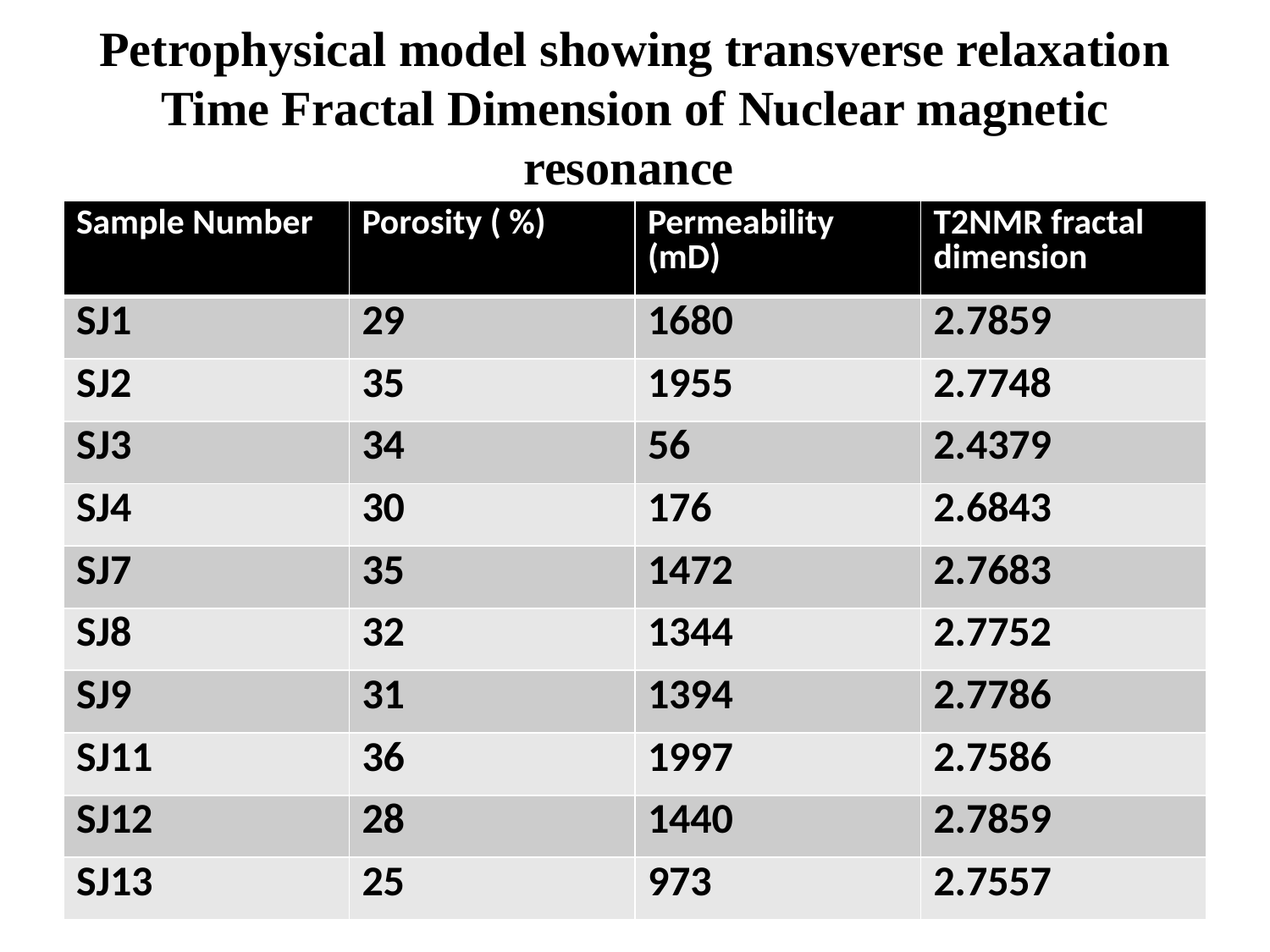

# Petrophysical model showing transverse relaxation Time Fractal Dimension of Nuclear magnetic resonance
| Sample Number | Porosity ( %) | Permeability (mD) | T2NMR fractal dimension |
| --- | --- | --- | --- |
| SJ1 | 29 | 1680 | 2.7859 |
| SJ2 | 35 | 1955 | 2.7748 |
| SJ3 | 34 | 56 | 2.4379 |
| SJ4 | 30 | 176 | 2.6843 |
| SJ7 | 35 | 1472 | 2.7683 |
| SJ8 | 32 | 1344 | 2.7752 |
| SJ9 | 31 | 1394 | 2.7786 |
| SJ11 | 36 | 1997 | 2.7586 |
| SJ12 | 28 | 1440 | 2.7859 |
| SJ13 | 25 | 973 | 2.7557 |